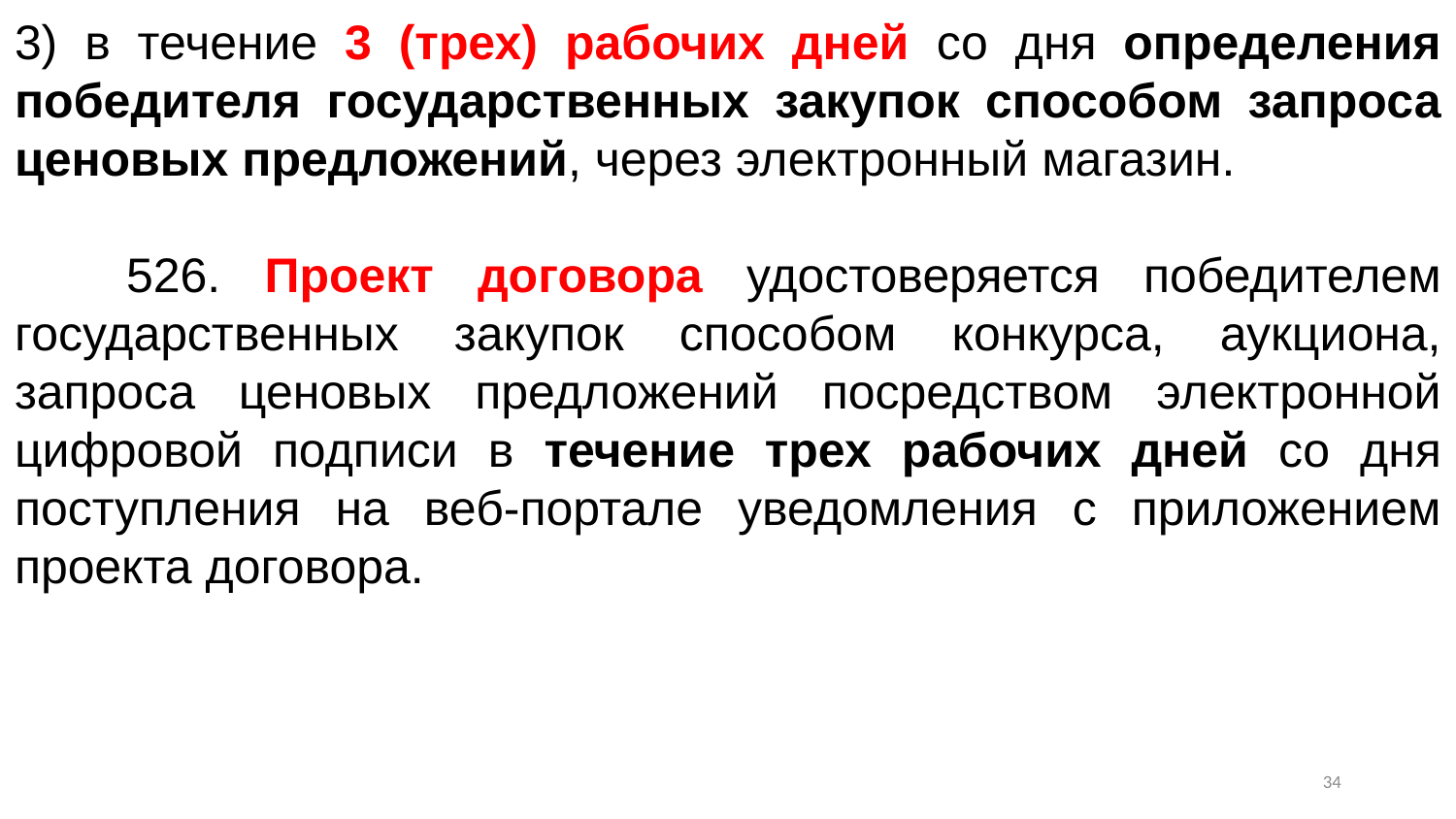

3) в течение 3 (трех) рабочих дней со дня определения победителя государственных закупок способом запроса ценовых предложений, через электронный магазин.

      526. Проект договора удостоверяется победителем государственных закупок способом конкурса, аукциона, запроса ценовых предложений посредством электронной цифровой подписи в течение трех рабочих дней со дня поступления на веб-портале уведомления с приложением проекта договора.

34